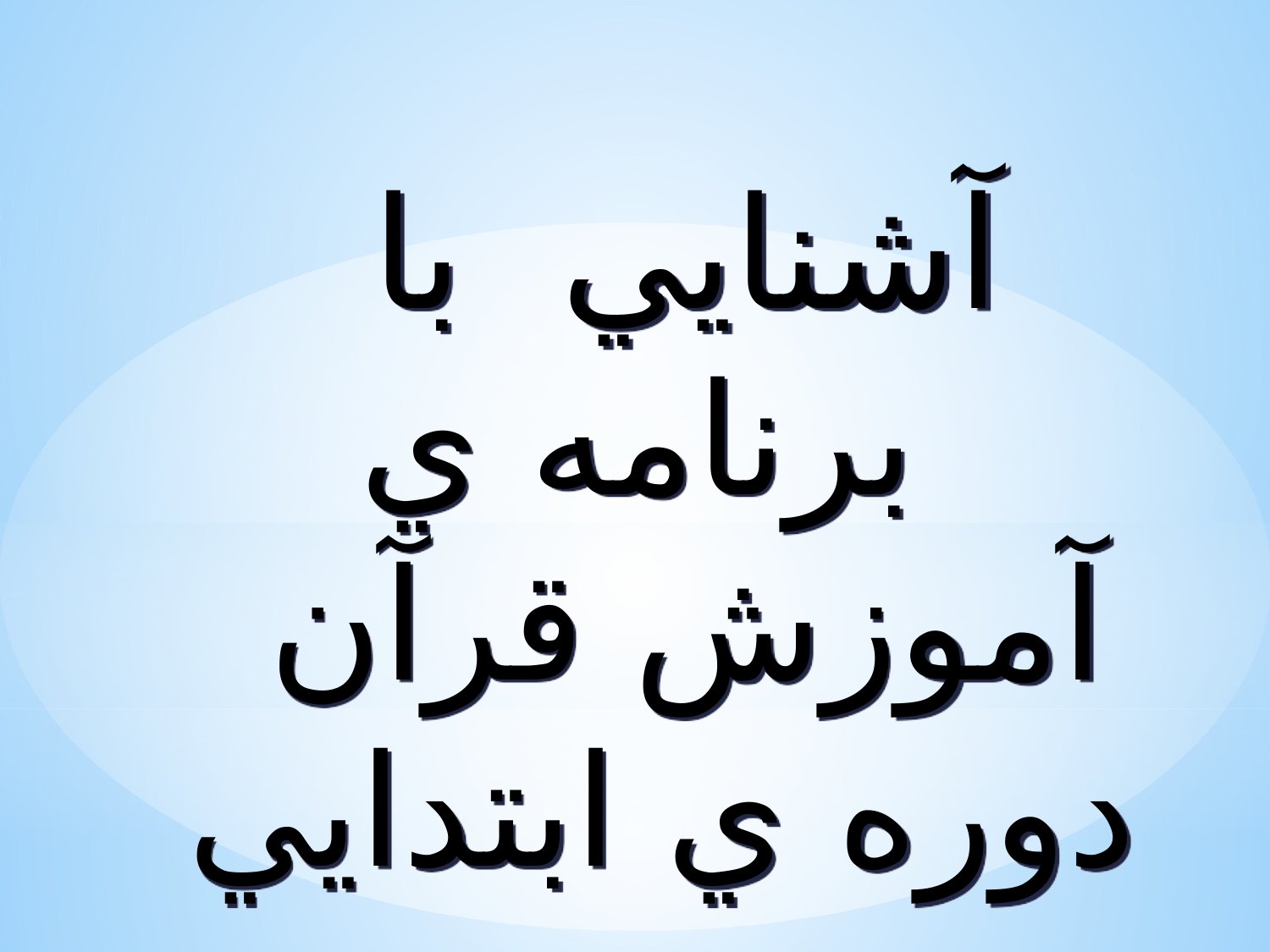

آشنايي  با
 برنامه ي آموزش قرآن
دوره ي ابتدايي